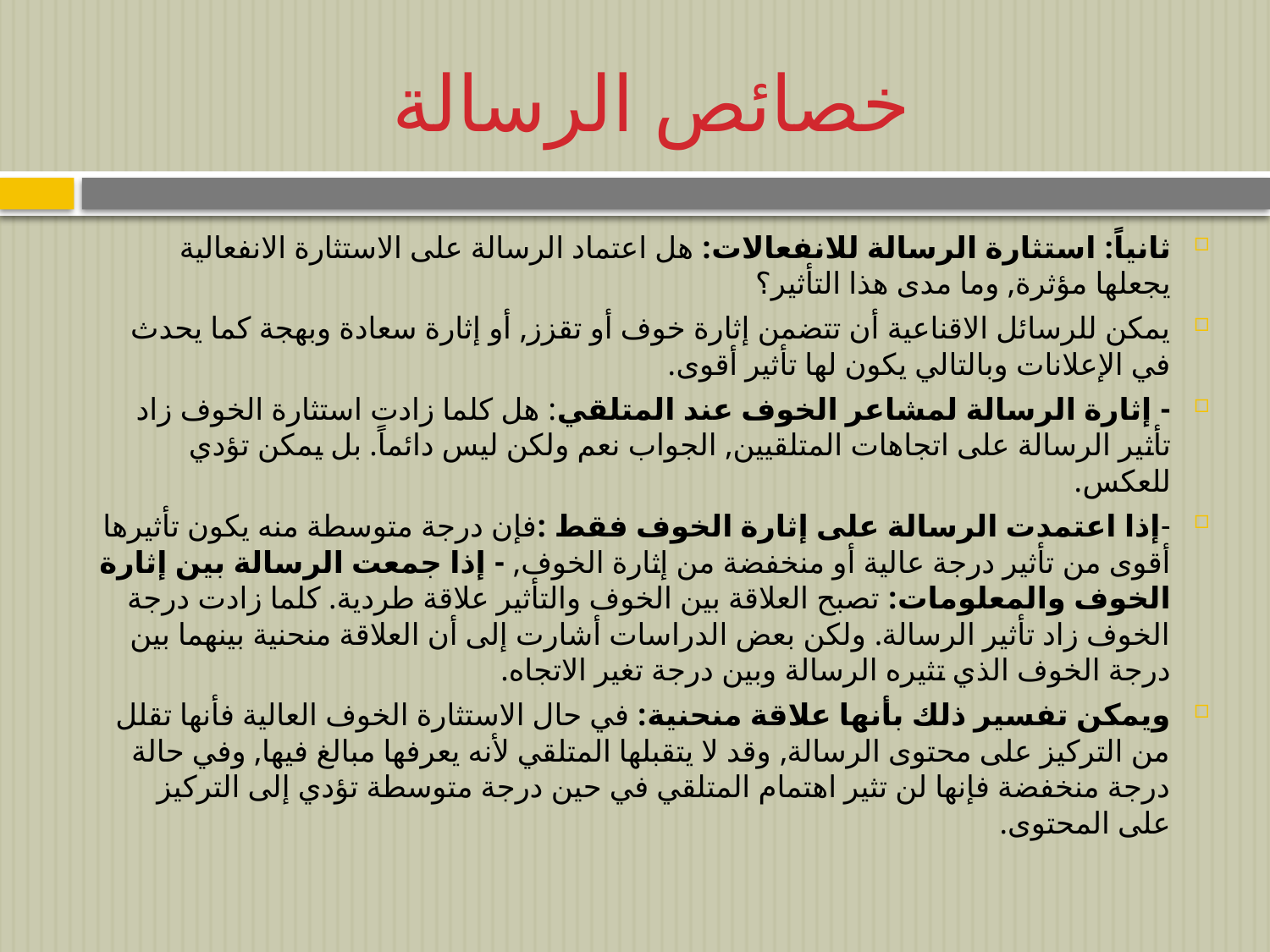

# خصائص الرسالة
ثانياً: استثارة الرسالة للانفعالات: هل اعتماد الرسالة على الاستثارة الانفعالية يجعلها مؤثرة, وما مدى هذا التأثير؟
يمكن للرسائل الاقناعية أن تتضمن إثارة خوف أو تقزز, أو إثارة سعادة وبهجة كما يحدث في الإعلانات وبالتالي يكون لها تأثير أقوى.
- إثارة الرسالة لمشاعر الخوف عند المتلقي: هل كلما زادت استثارة الخوف زاد تأثير الرسالة على اتجاهات المتلقيين, الجواب نعم ولكن ليس دائماً. بل يمكن تؤدي للعكس.
-إذا اعتمدت الرسالة على إثارة الخوف فقط :فإن درجة متوسطة منه يكون تأثيرها أقوى من تأثير درجة عالية أو منخفضة من إثارة الخوف, - إذا جمعت الرسالة بين إثارة الخوف والمعلومات: تصبح العلاقة بين الخوف والتأثير علاقة طردية. كلما زادت درجة الخوف زاد تأثير الرسالة. ولكن بعض الدراسات أشارت إلى أن العلاقة منحنية بينهما بين درجة الخوف الذي تثيره الرسالة وبين درجة تغير الاتجاه.
ويمكن تفسير ذلك بأنها علاقة منحنية: في حال الاستثارة الخوف العالية فأنها تقلل من التركيز على محتوى الرسالة, وقد لا يتقبلها المتلقي لأنه يعرفها مبالغ فيها, وفي حالة درجة منخفضة فإنها لن تثير اهتمام المتلقي في حين درجة متوسطة تؤدي إلى التركيز على المحتوى.